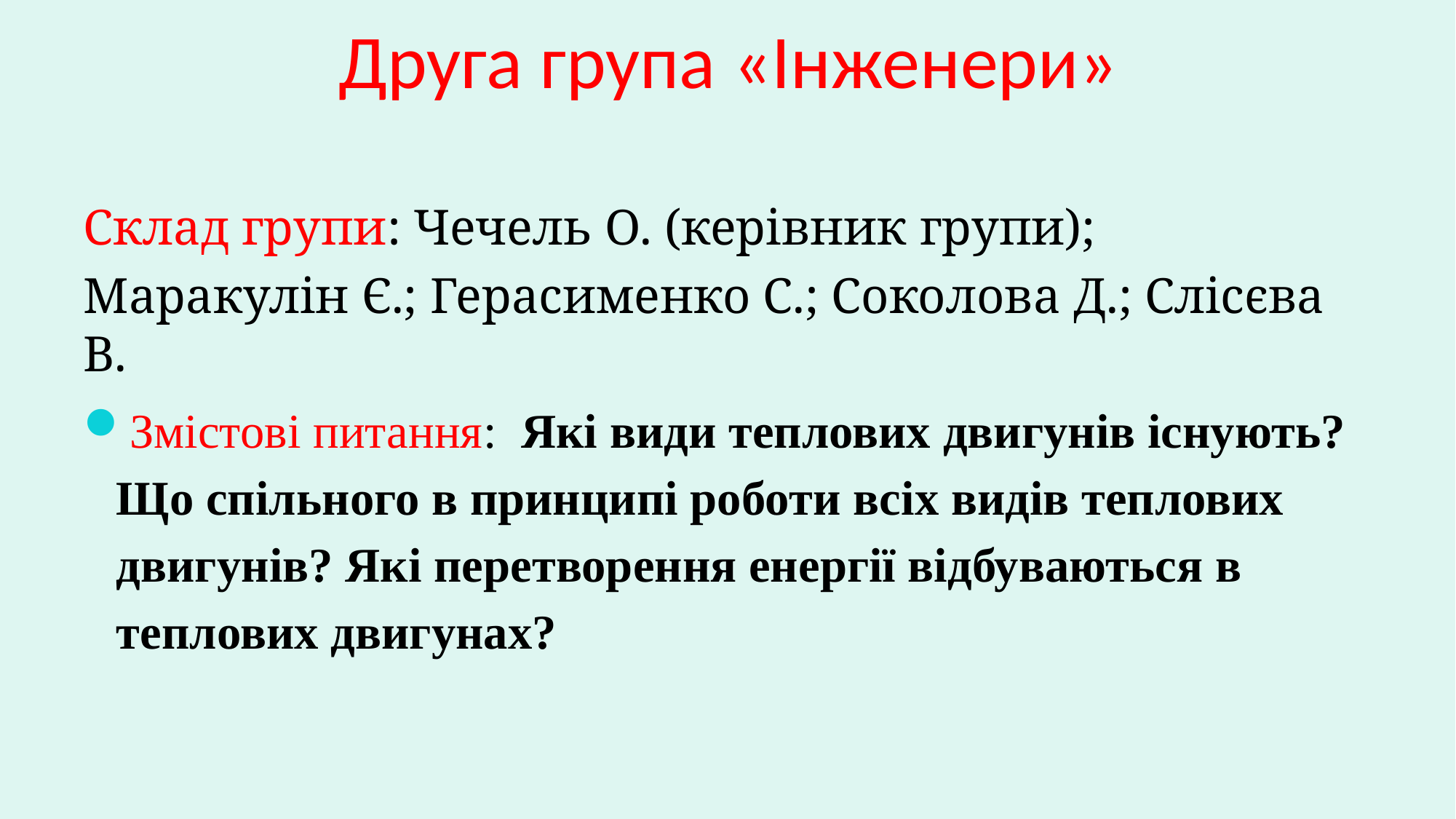

Друга група «Інженери»
#
Склад групи: Чечель О. (керівник групи);
Маракулін Є.; Герасименко С.; Соколова Д.; Слісєва В.
Змістові питання:  Які види теплових двигунів існують? Що спільного в принципі роботи всіх видів теплових двигунів? Які перетворення енергії відбуваються в теплових двигунах?